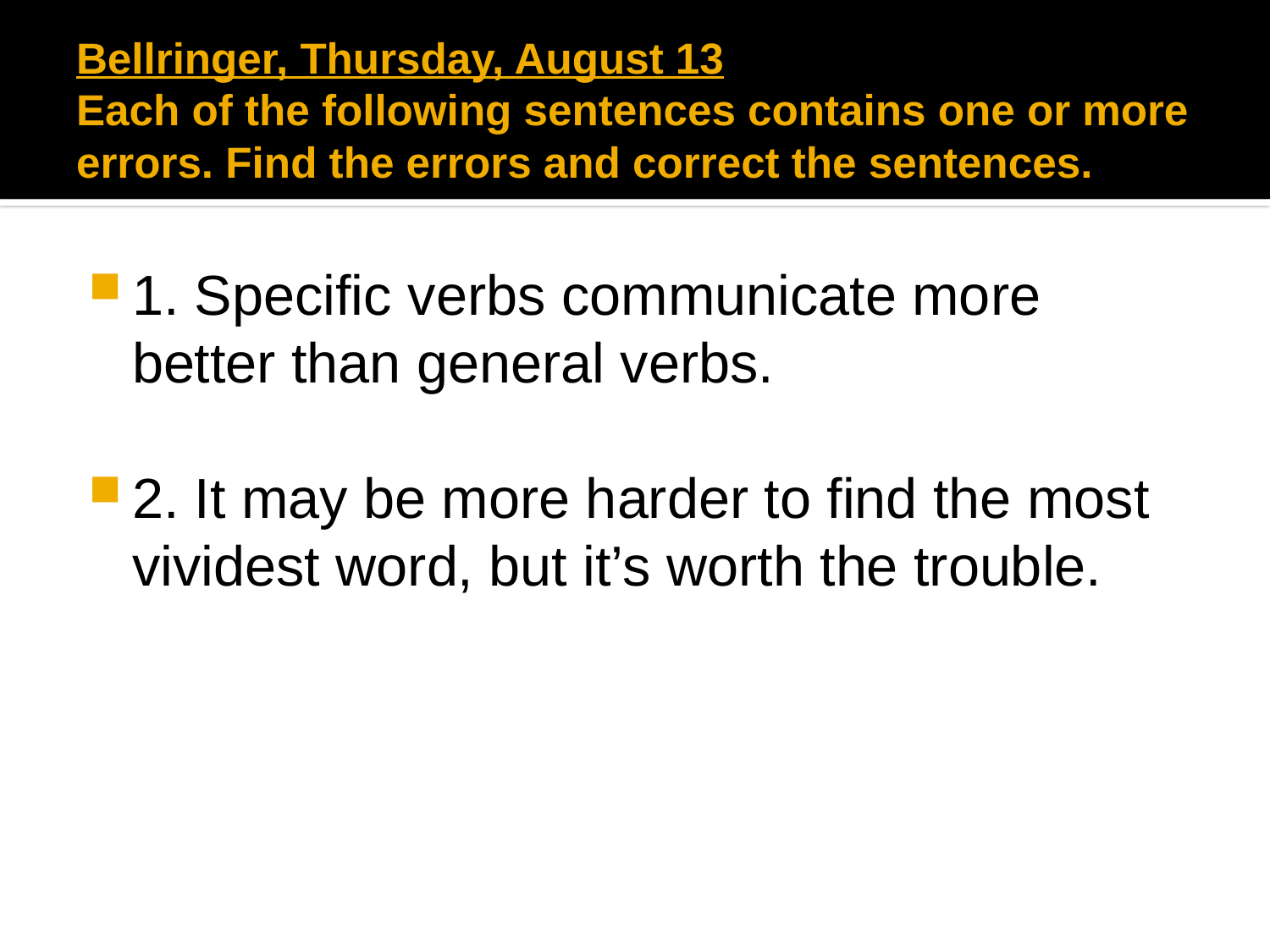

# Bellringer, Thursday, August 13 Each of the following sentences contains one or more errors. Find the errors and correct the sentences.
1. Specific verbs communicate more better than general verbs.

2. It may be more harder to find the most vividest word, but it’s worth the trouble.